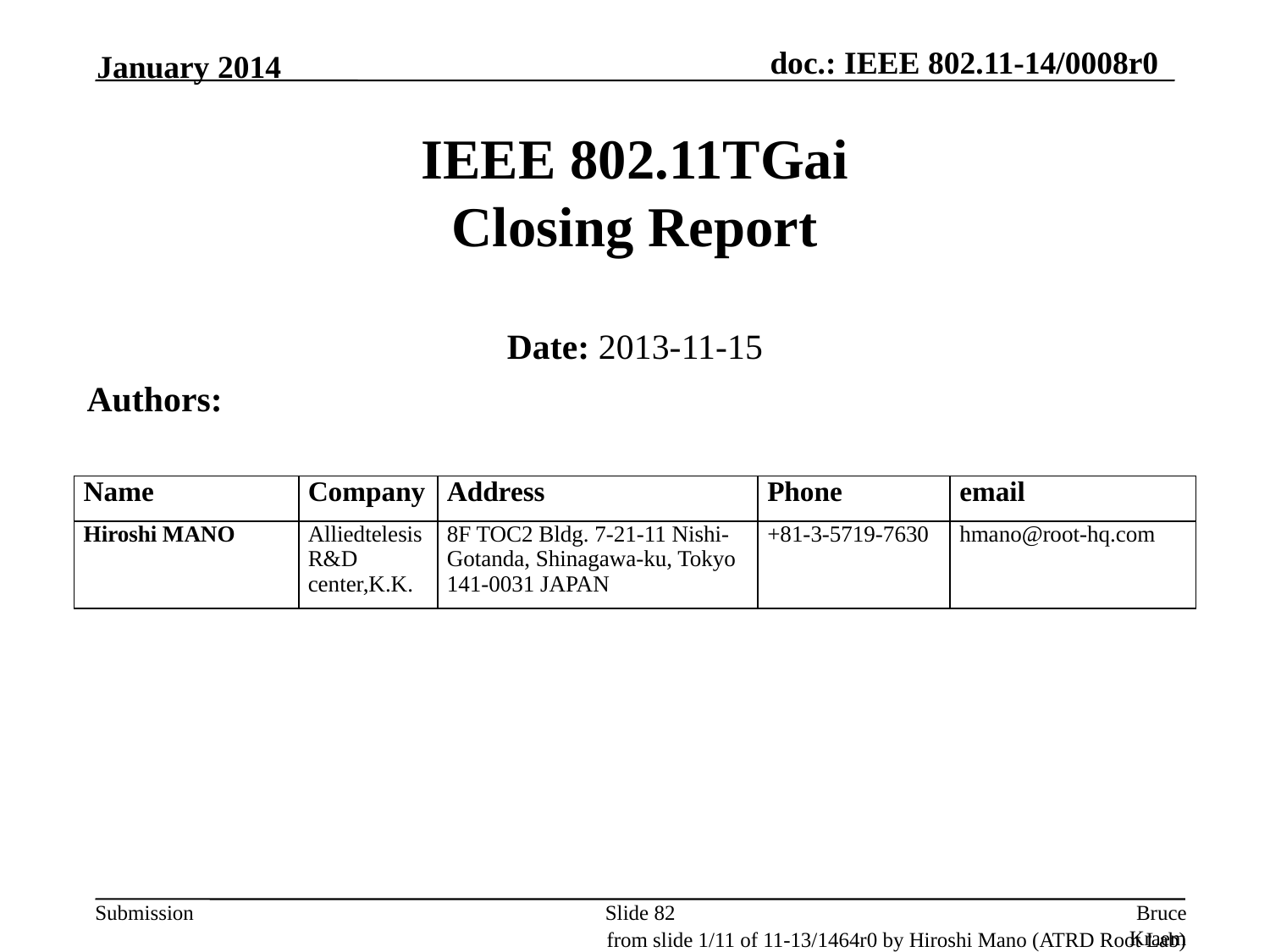

January 2014
# IEEE 802.11TGai Closing Report
Date: 2013-11-15
Authors:
| Name | Company | Address | Phone | email |
| --- | --- | --- | --- | --- |
| Hiroshi MANO | AlliedtelesisR&D center,K.K. | 8F TOC2 Bldg. 7-21-11 Nishi-Gotanda, Shinagawa-ku, Tokyo 141-0031 JAPAN | +81-3-5719-7630 | hmano@root-hq.com |
Slide 82
Bruce Kraemer, Marvell
from slide 1/11 of 11-13/1464r0 by Hiroshi Mano (ATRD Root Lab)